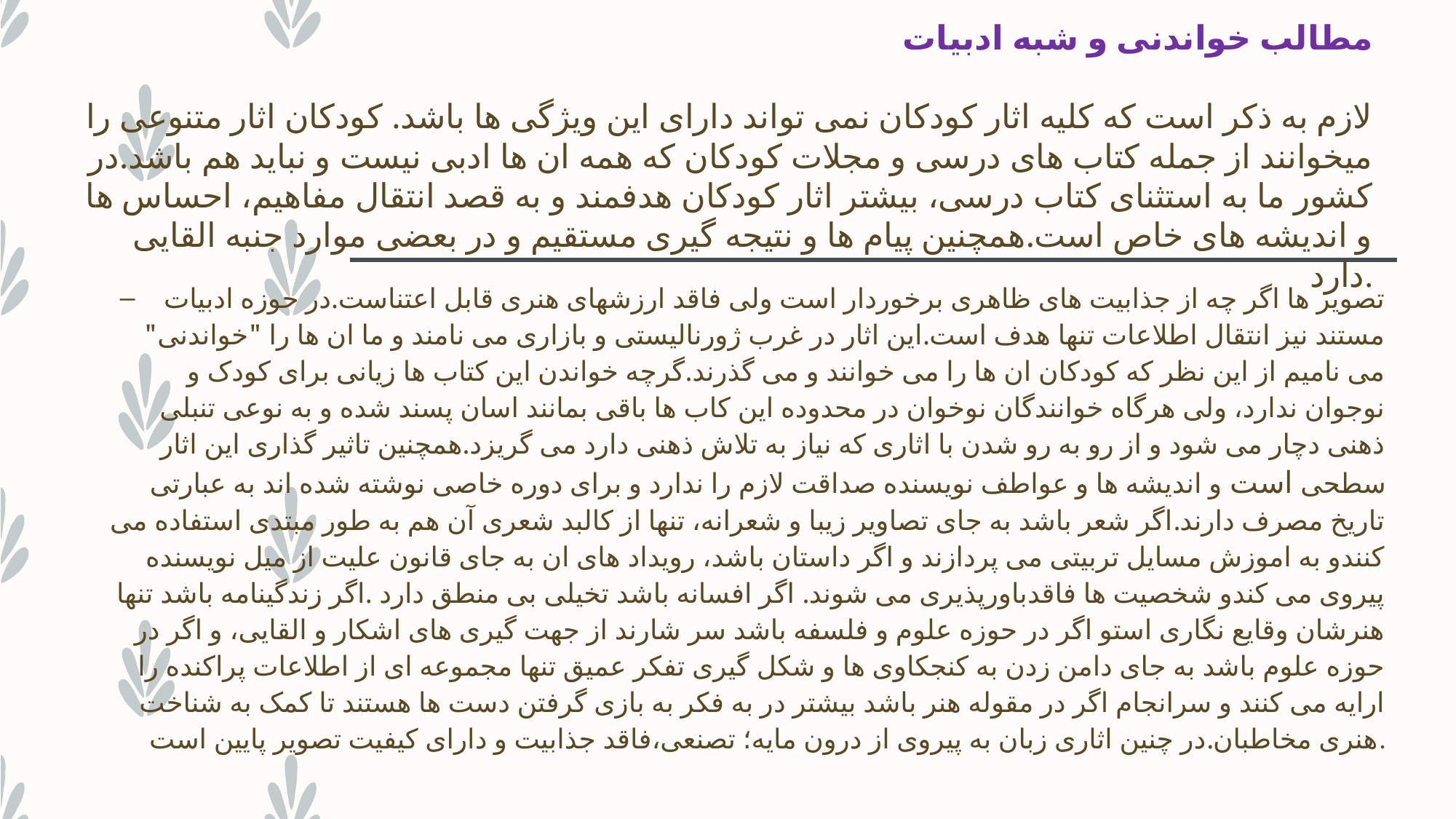

# مطالب خواندنی و شبه ادبیات لازم به ذکر است که کلیه اثار کودکان نمی تواند دارای این ویژگی ها باشد. کودکان اثار متنوعی را میخوانند از جمله کتاب های درسی و مجلات کودکان که همه ان ها ادبی نیست و نباید هم باشد.در کشور ما به استثنای کتاب درسی، بیشتر اثار کودکان هدفمند و به قصد انتقال مفاهیم، احساس ها و اندیشه های خاص است.همچنین پیام ها و نتیجه گیری مستقیم و در بعضی موارد جنبه القایی دارد.
تصویر ها اگر چه از جذابیت های ظاهری برخوردار است ولی فاقد ارزشهای هنری قابل اعتناست.در حوزه ادبیات مستند نیز انتقال اطلاعات تنها هدف است.این اثار در غرب ژورنالیستی و بازاری می نامند و ما ان ها را "خواندنی" می نامیم از این نظر که کودکان ان ها را می خوانند و می گذرند.گرچه خواندن این کتاب ها زیانی برای کودک و نوجوان ندارد، ولی هرگاه خوانندگان نوخوان در محدوده این کاب ها باقی بمانند اسان پسند شده و به نوعی تنبلی ذهنی دچار می شود و از رو به رو شدن با اثاری که نیاز به تلاش ذهنی دارد می گریزد.همچنین تاثیر گذاری این اثار سطحی است و اندیشه ها و عواطف نویسنده صداقت لازم را ندارد و برای دوره خاصی نوشته شده اند به عبارتی تاریخ مصرف دارند.اگر شعر باشد به جای تصاویر زیبا و شعرانه، تنها از کالبد شعری آن هم به طور مبتدی استفاده می کنندو به اموزش مسایل تربیتی می پردازند و اگر داستان باشد، رویداد های ان به جای قانون علیت از میل نویسنده پیروی می کندو شخصیت ها فاقدباورپذیری می شوند. اگر افسانه باشد تخیلی بی منطق دارد .اگر زندگینامه باشد تنها هنرشان وقایع نگاری استو اگر در حوزه علوم و فلسفه باشد سر شارند از جهت گیری های اشکار و القایی، و اگر در حوزه علوم باشد به جای دامن زدن به کنجکاوی ها و شکل گیری تفکر عمیق تنها مجموعه ای از اطلاعات پراکنده را ارایه می کنند و سرانجام اگر در مقوله هنر باشد بیشتر در به فکر به بازی گرفتن دست ها هستند تا کمک به شناخت هنری مخاطبان.در چنین اثاری زبان به پیروی از درون مایه؛ تصنعی،فاقد جذابیت و دارای کیفیت تصویر پایین است.